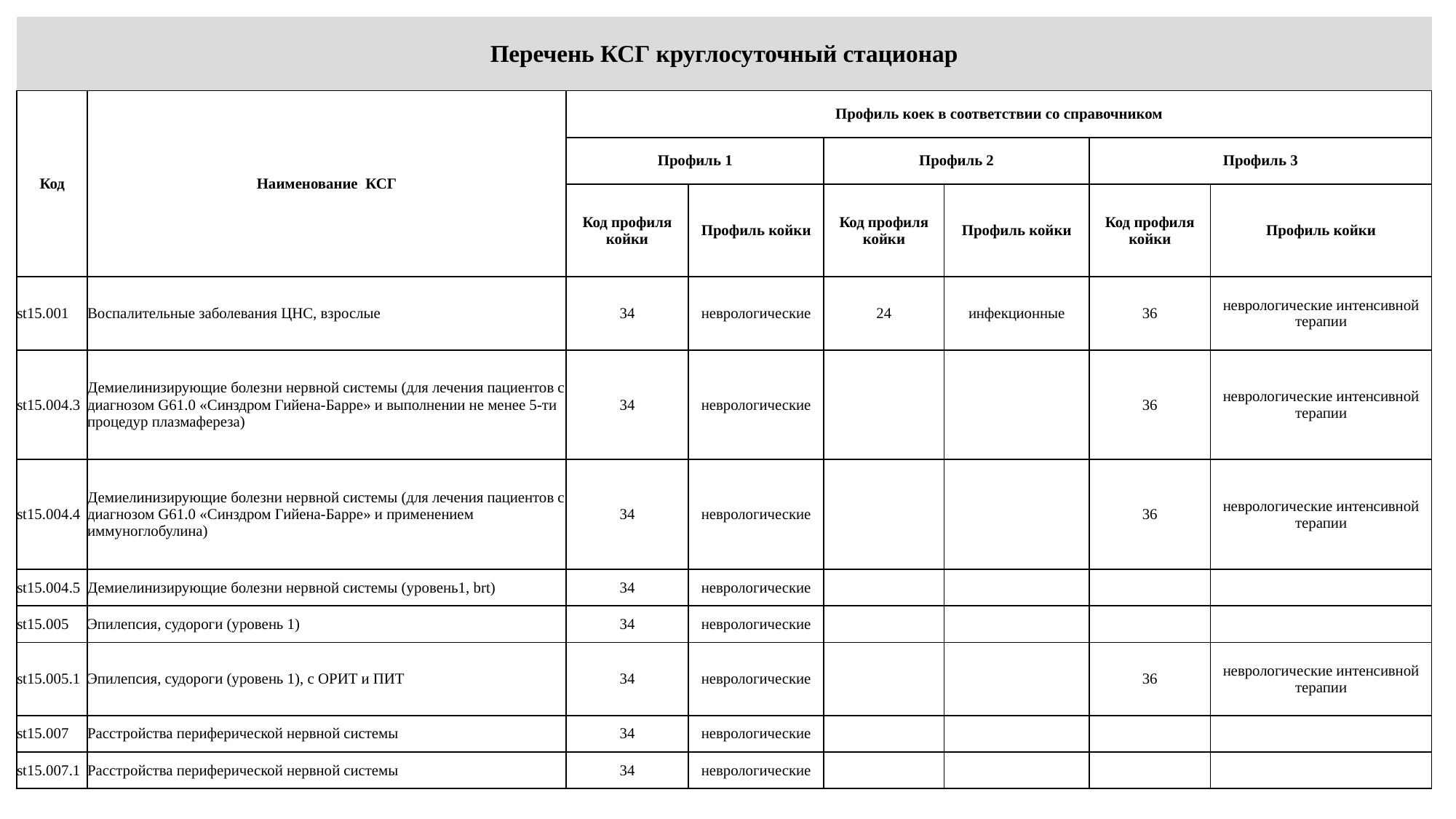

| Перечень КСГ круглосуточный стационар |  |  |  |  |  |  |  |
| --- | --- | --- | --- | --- | --- | --- | --- |
| Код | Наименование КСГ | Профиль коек в соответствии со справочником |  |  |  |  |  |
|  |  | Профиль 1 |  | Профиль 2 |  | Профиль 3 |  |
|  |  | Код профиля койки | Профиль койки | Код профиля койки | Профиль койки | Код профиля койки | Профиль койки |
| st15.001 | Воспалительные заболевания ЦНС, взрослые | 34 | неврологические | 24 | инфекционные | 36 | неврологические интенсивной терапии |
| st15.004.3 | Демиелинизирующие болезни нервной системы (для лечения пациентов с диагнозом G61.0 «Синздром Гийена-Барре» и выполнении не менее 5-ти процедур плазмафереза) | 34 | неврологические |  |  | 36 | неврологические интенсивной терапии |
| st15.004.4 | Демиелинизирующие болезни нервной системы (для лечения пациентов с диагнозом G61.0 «Синздром Гийена-Барре» и применением иммуноглобулина) | 34 | неврологические |  |  | 36 | неврологические интенсивной терапии |
| st15.004.5 | Демиелинизирующие болезни нервной системы (уровень1, brt) | 34 | неврологические |  |  |  |  |
| st15.005 | Эпилепсия, судороги (уровень 1) | 34 | неврологические |  |  |  |  |
| st15.005.1 | Эпилепсия, судороги (уровень 1), с ОРИТ и ПИТ | 34 | неврологические |  |  | 36 | неврологические интенсивной терапии |
| st15.007 | Расстройства периферической нервной системы | 34 | неврологические |  |  |  |  |
| st15.007.1 | Расстройства периферической нервной системы | 34 | неврологические |  |  |  |  |